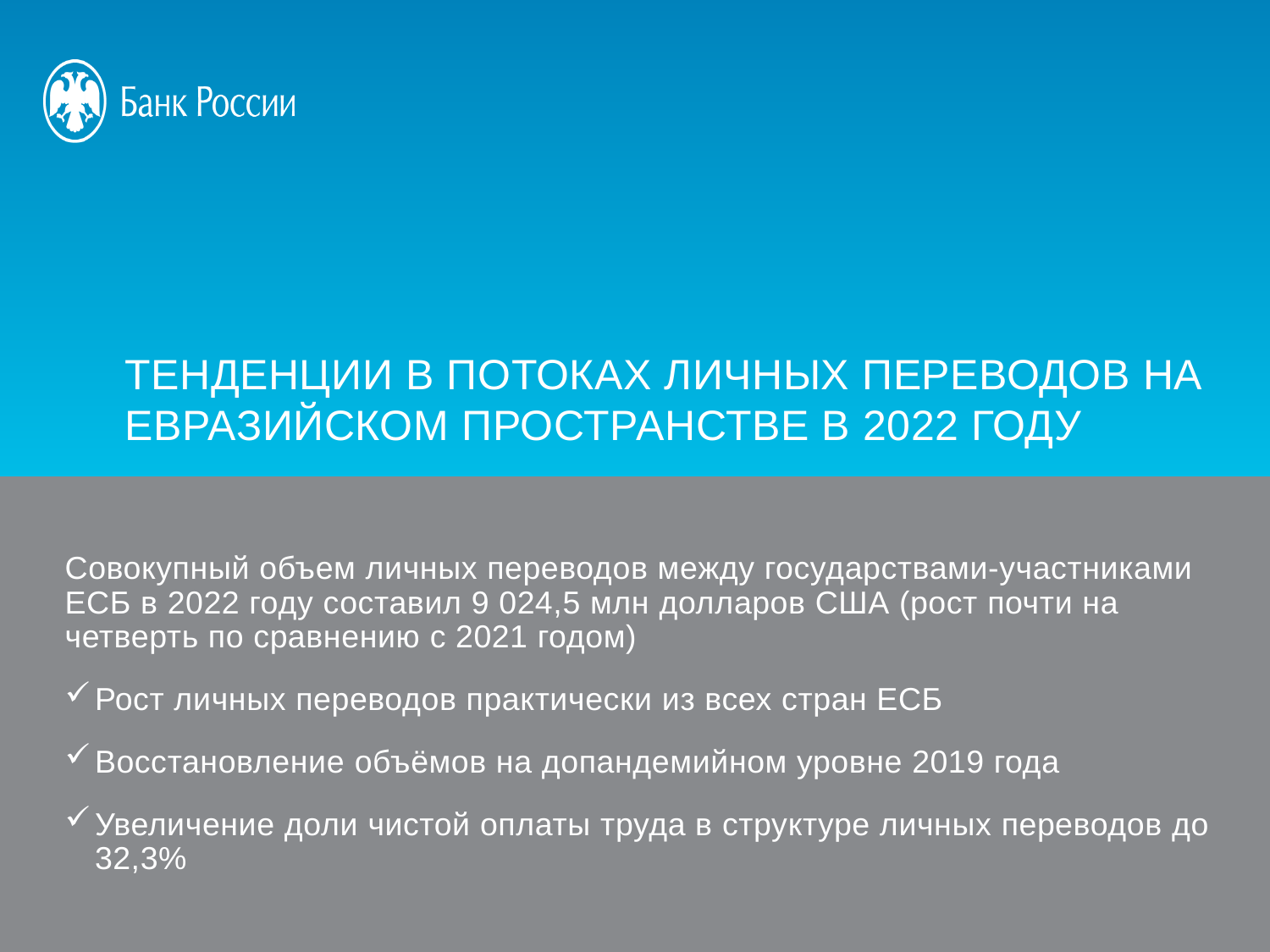

Тенденции в потоках личных переводов на евразийском пространстве в 2022 годУ

Совокупный объем личных переводов между государствами-участниками ЕСБ в 2022 году составил 9 024,5 млн долларов США (рост почти на четверть по сравнению с 2021 годом)
Рост личных переводов практически из всех стран ЕСБ
Восстановление объёмов на допандемийном уровне 2019 года
Увеличение доли чистой оплаты труда в структуре личных переводов до 32,3%